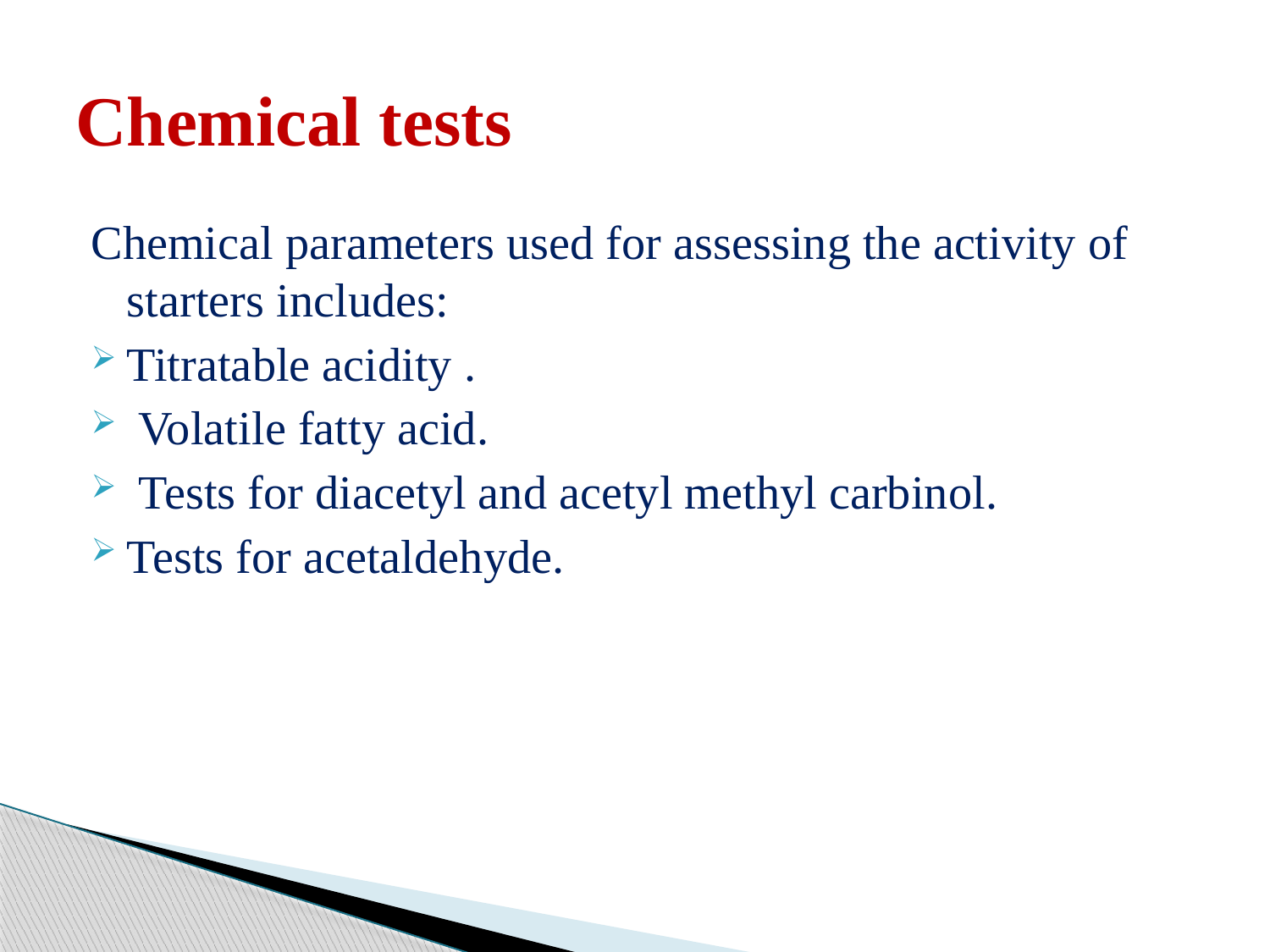

# Chemical tests
Chemical parameters used for assessing the activity of starters includes:
Titratable acidity .
 Volatile fatty acid.
 Tests for diacetyl and acetyl methyl carbinol.
Tests for acetaldehyde.